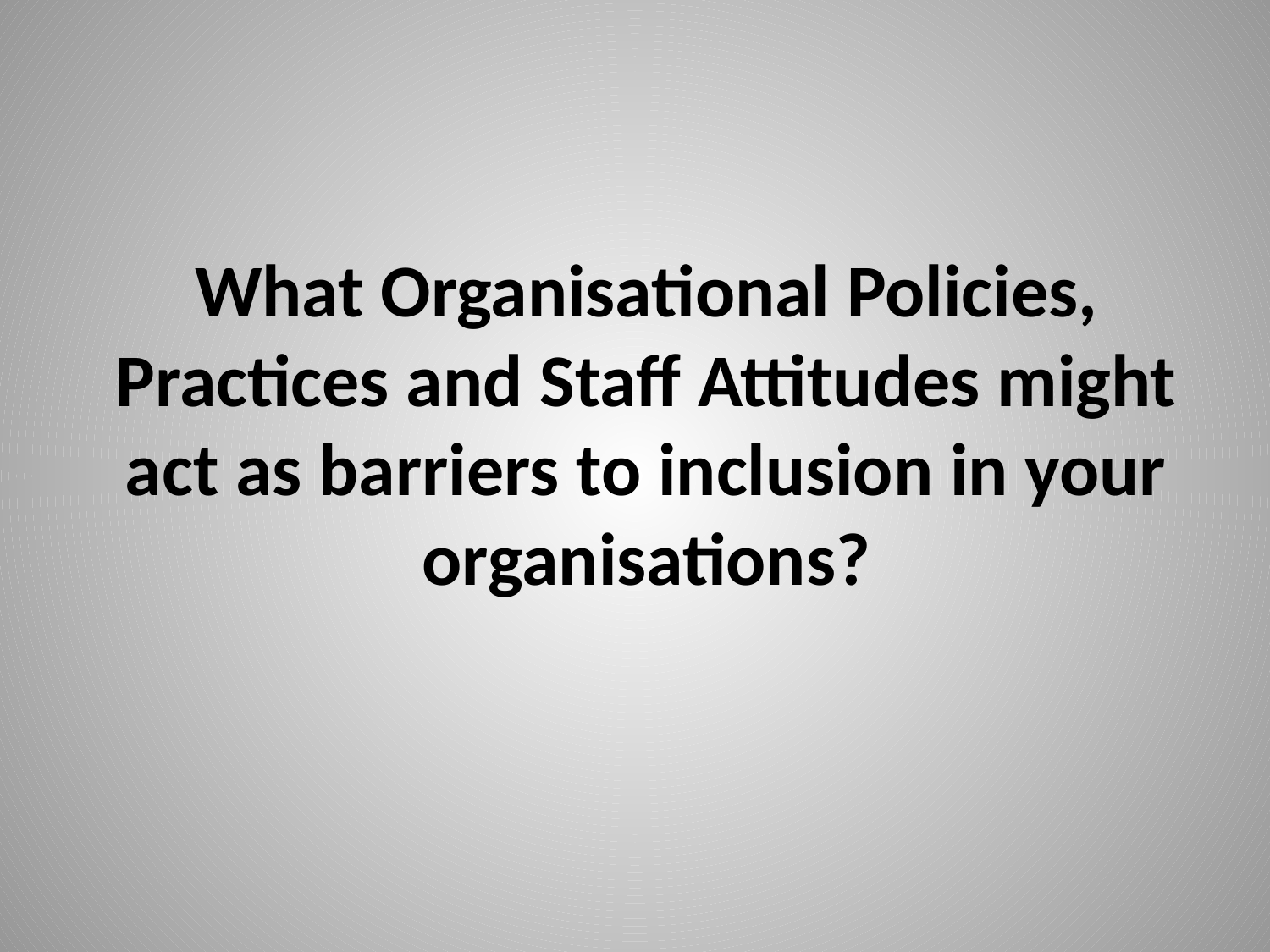

# What Organisational Policies, Practices and Staff Attitudes might act as barriers to inclusion in your organisations?